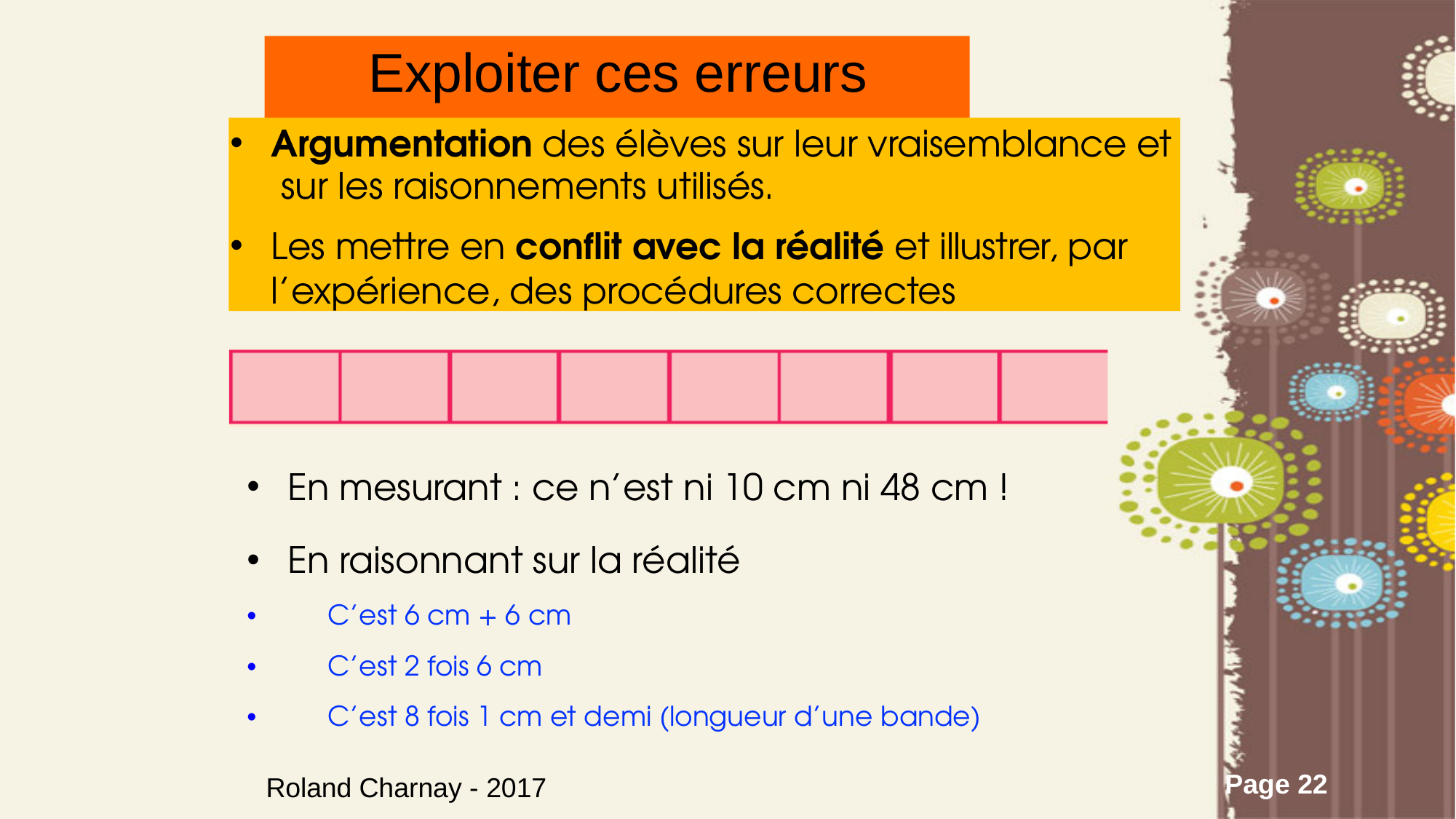

# Exploiter ces erreurs
Argumentation des élèves sur leur vraisemblance et  sur les raisonnements utilisés.
Les mettre en conflit avec la réalité et illustrer, par  l’expérience, des procédures correctes

En mesurant : ce n’est ni 10 cm ni 48 cm !
En raisonnant sur la réalité
•
•
•
C’est 6 cm + 6 cm
C’est 2 fois 6 cm
C’est 8 fois 1 cm et demi (longueur d’une bande)
Roland Charnay - 2017